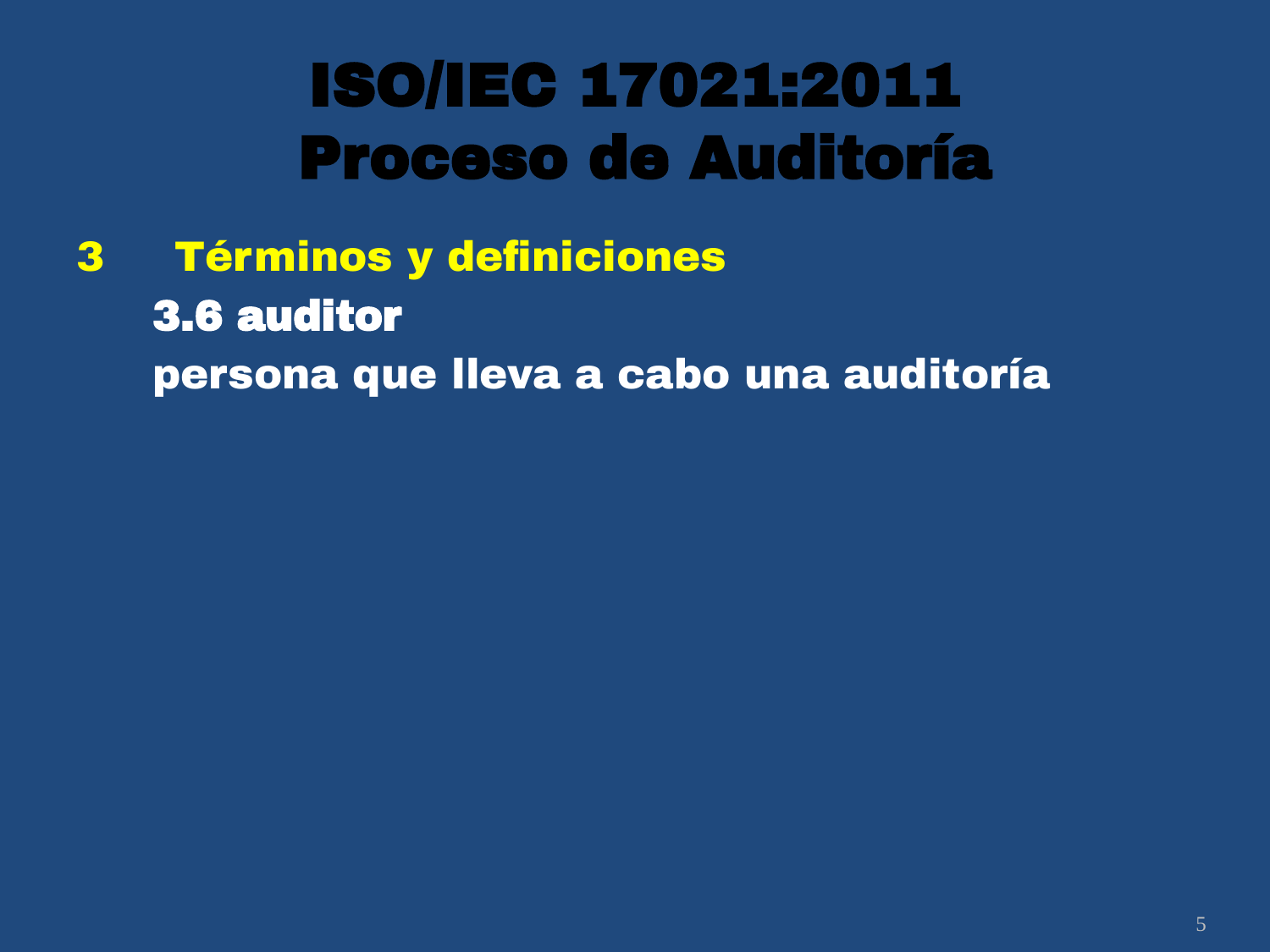

# ISO/IEC 17021:2011 Proceso de Auditoría
3	 Términos y definiciones
	3.6 auditor
	persona que lleva a cabo una auditoría
5